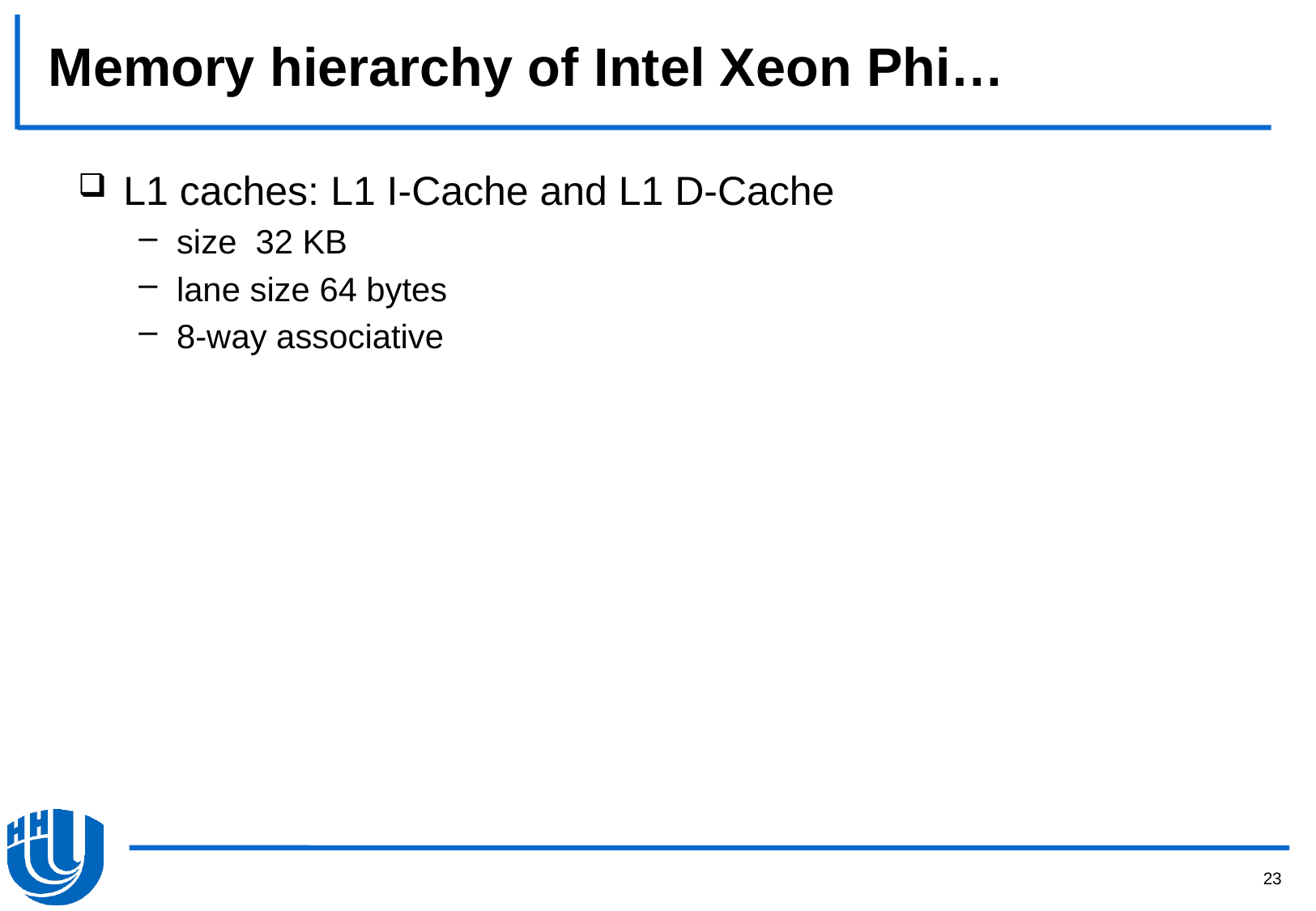

# Memory hierarchy of Intel Xeon Phi…
L1 caches: L1 I-Cache and L1 D-Cache
size  32 KB
lane size 64 bytes
8-way associative
23